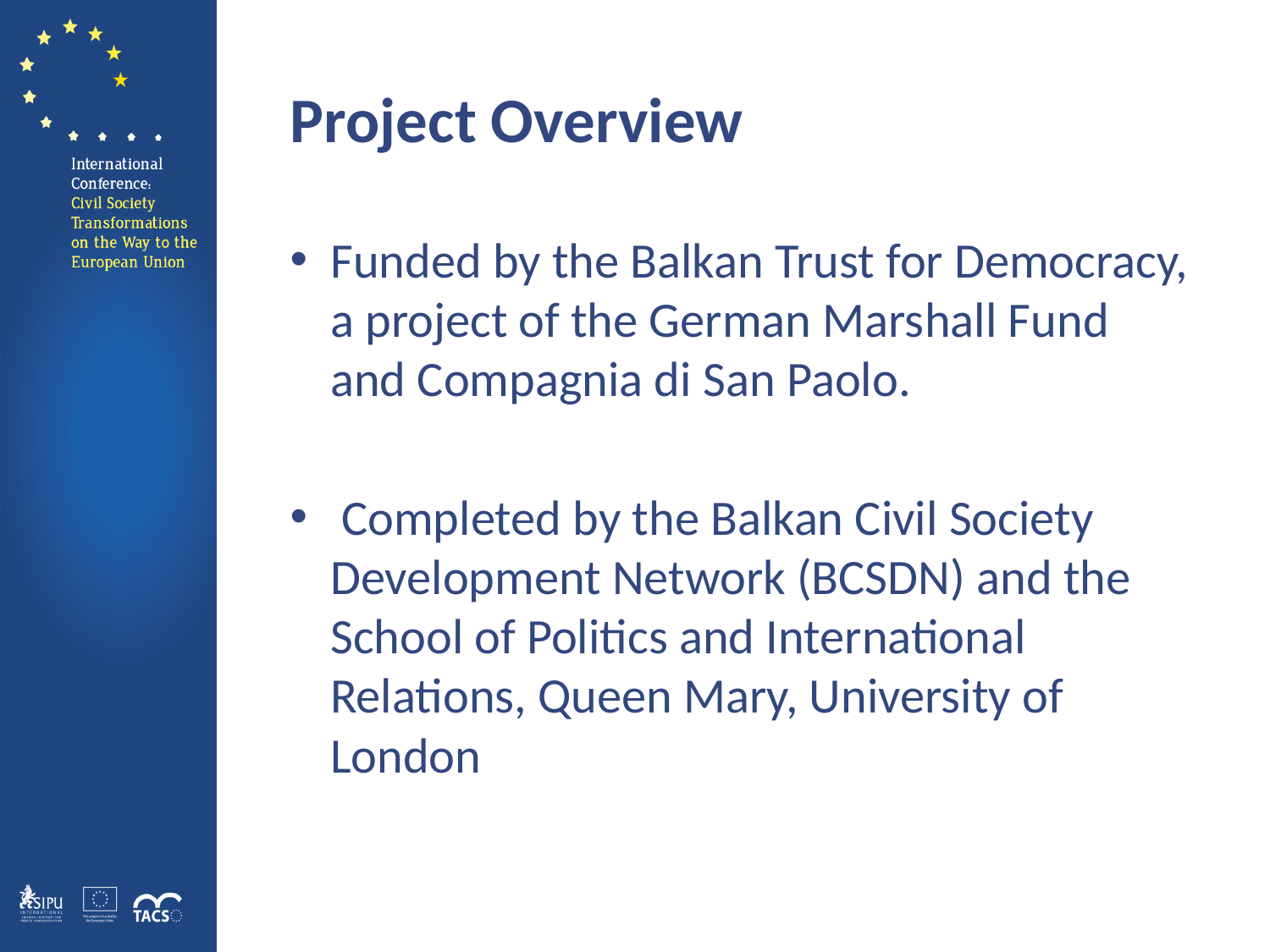

# Project Overview
Funded by the Balkan Trust for Democracy, a project of the German Marshall Fund and Compagnia di San Paolo.

 Completed by the Balkan Civil Society Development Network (BCSDN) and the School of Politics and International Relations, Queen Mary, University of London